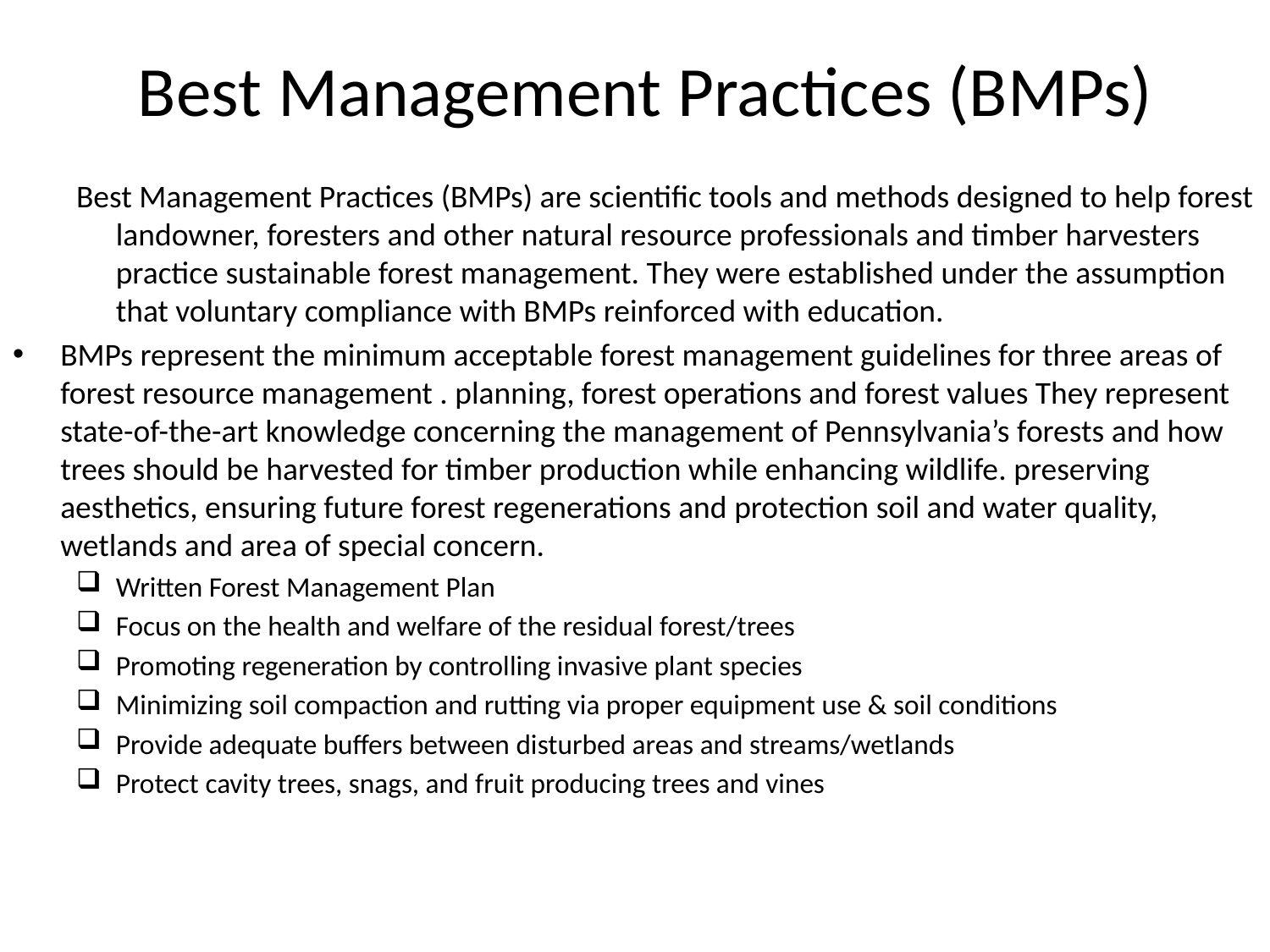

# Best Management Practices (BMPs)
Best Management Practices (BMPs) are scientific tools and methods designed to help forest landowner, foresters and other natural resource professionals and timber harvesters practice sustainable forest management. They were established under the assumption that voluntary compliance with BMPs reinforced with education.
BMPs represent the minimum acceptable forest management guidelines for three areas of forest resource management . planning, forest operations and forest values They represent state-of-the-art knowledge concerning the management of Pennsylvania’s forests and how trees should be harvested for timber production while enhancing wildlife. preserving aesthetics, ensuring future forest regenerations and protection soil and water quality, wetlands and area of special concern.
Written Forest Management Plan
Focus on the health and welfare of the residual forest/trees
Promoting regeneration by controlling invasive plant species
Minimizing soil compaction and rutting via proper equipment use & soil conditions
Provide adequate buffers between disturbed areas and streams/wetlands
Protect cavity trees, snags, and fruit producing trees and vines